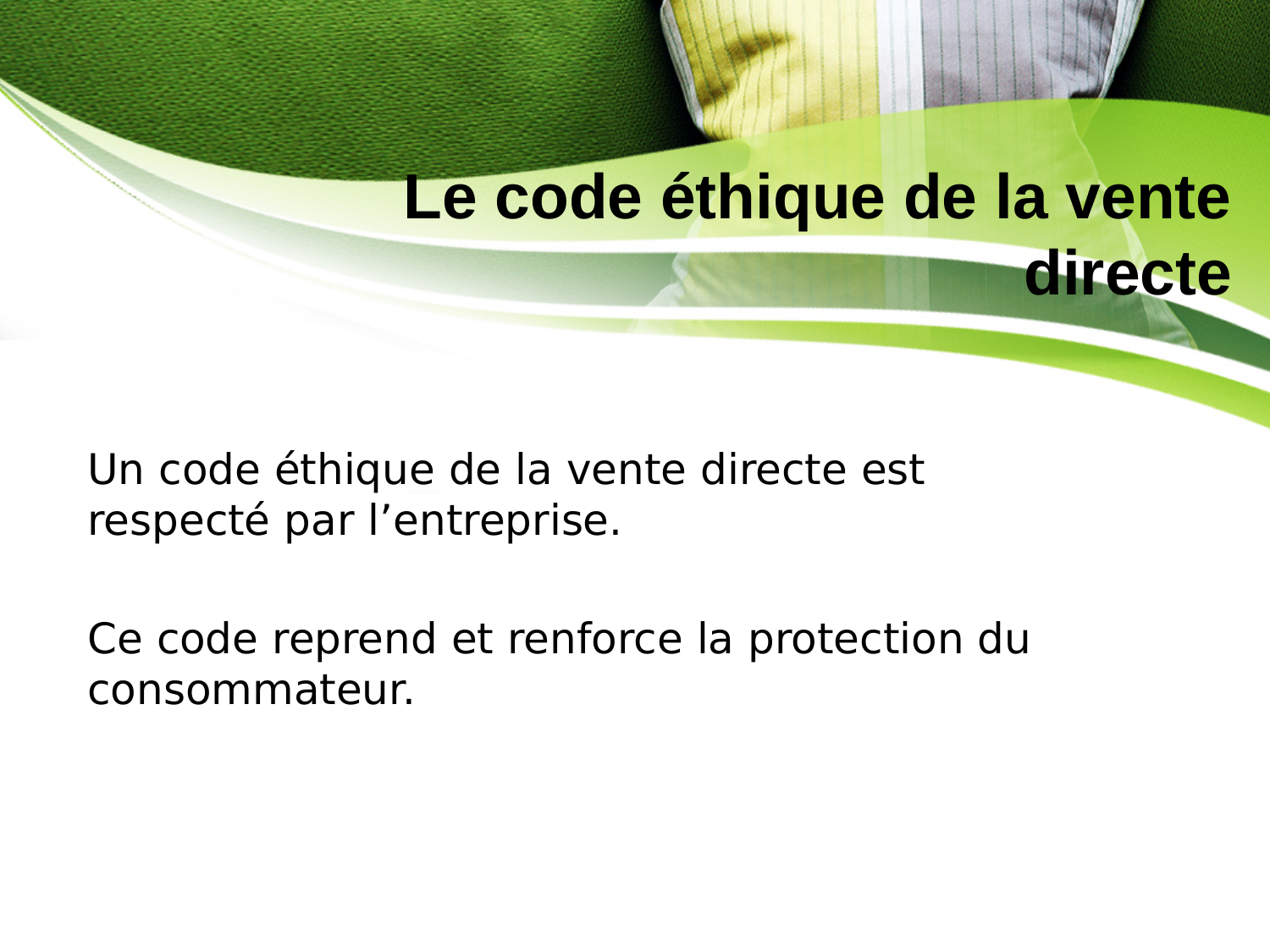

# Le code éthique de la vente directe
Un code éthique de la vente directe est respecté par l’entreprise.

Ce code reprend et renforce la protection du consommateur.